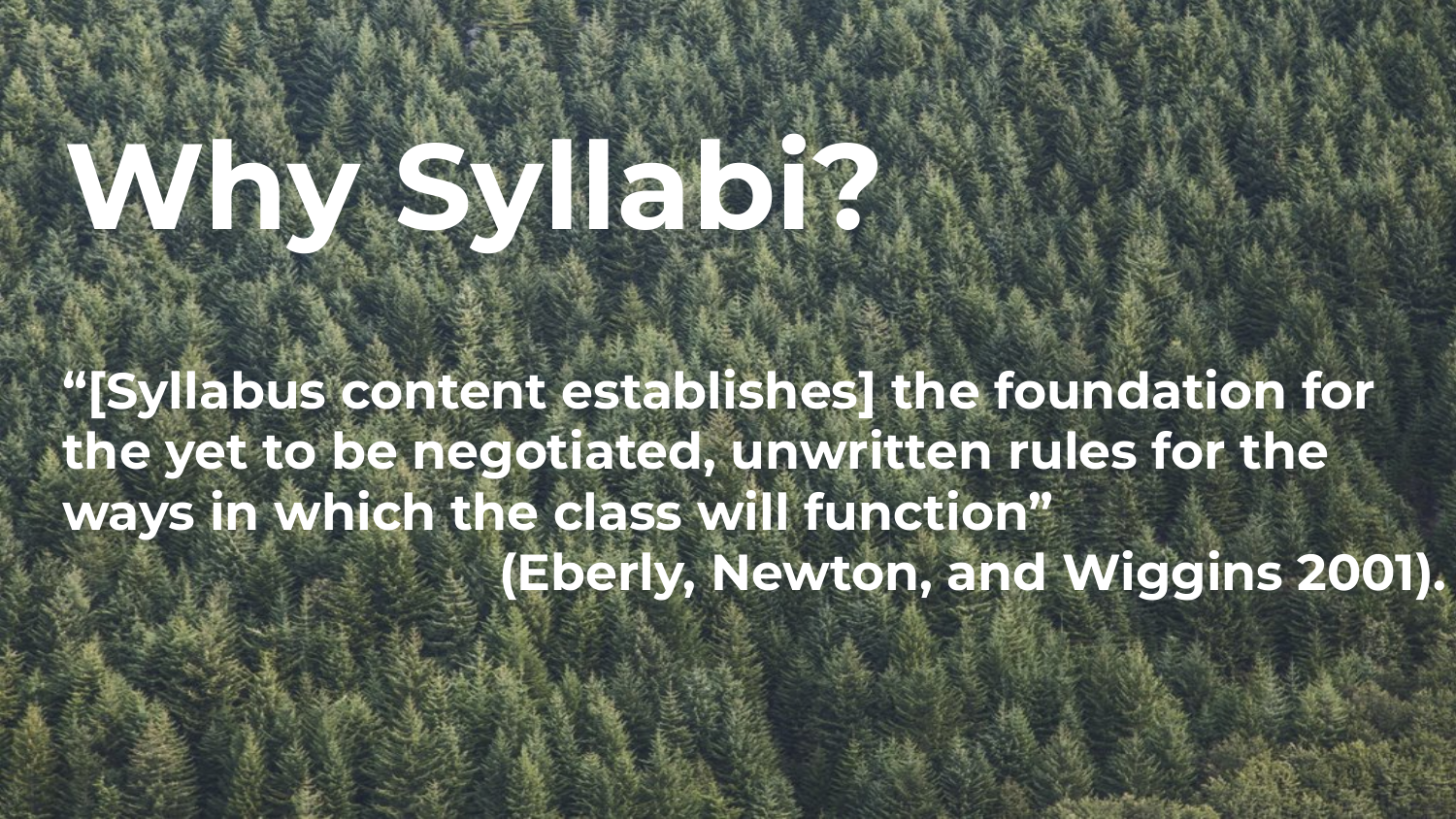

Why Syllabi?
“[Syllabus content establishes] the foundation for the yet to be negotiated, unwritten rules for the ways in which the class will function”
			(Eberly, Newton, and Wiggins 2001).